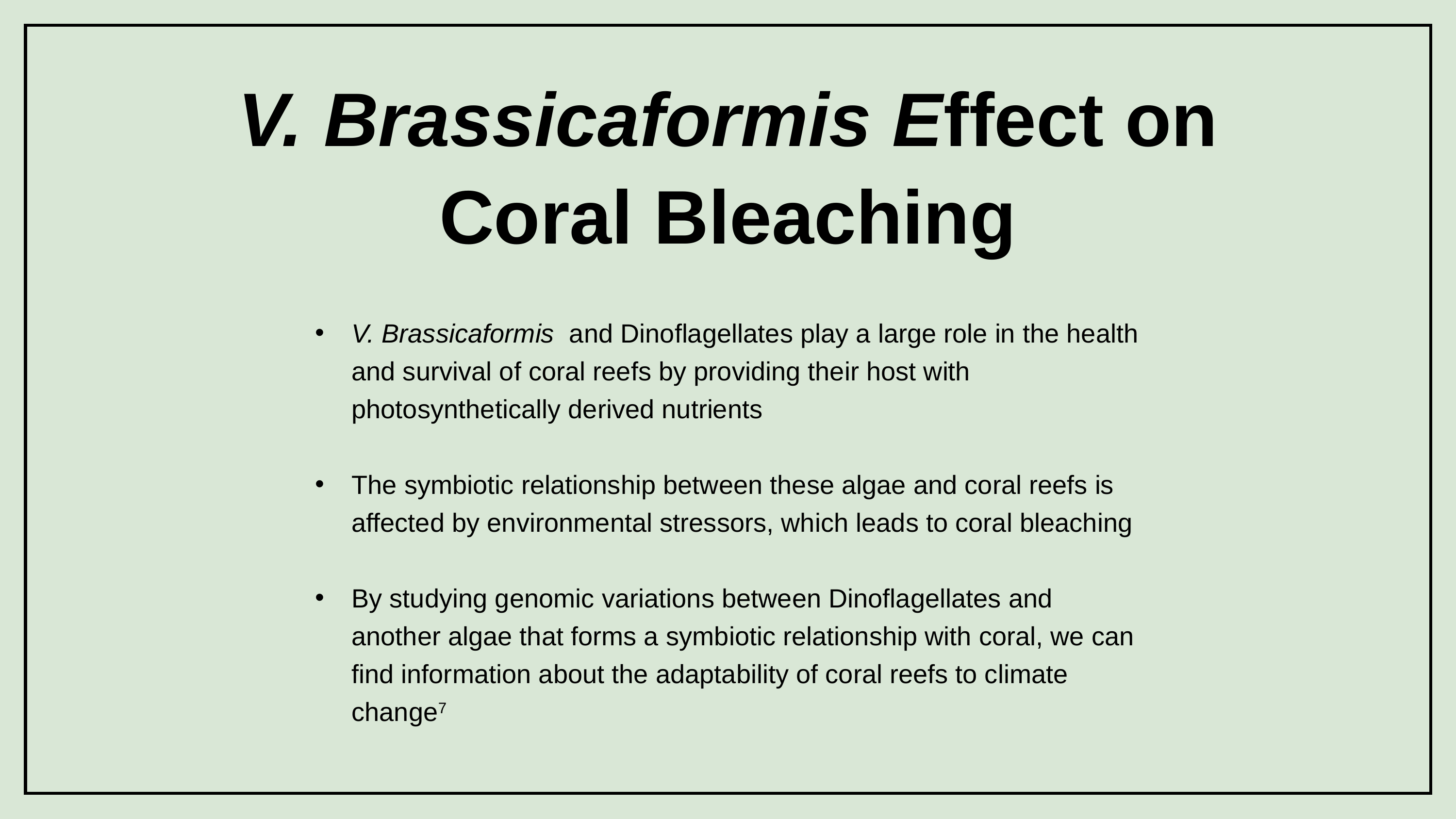

V. Brassicaformis Effect on Coral Bleaching

V. Brassicaformis  and Dinoflagellates play a large role in the health and survival of coral reefs by providing their host with photosynthetically derived nutrients

The symbiotic relationship between these algae and coral reefs is affected by environmental stressors, which leads to coral bleaching

By studying genomic variations between Dinoflagellates and another algae that forms a symbiotic relationship with coral, we can find information about the adaptability of coral reefs to climate change7